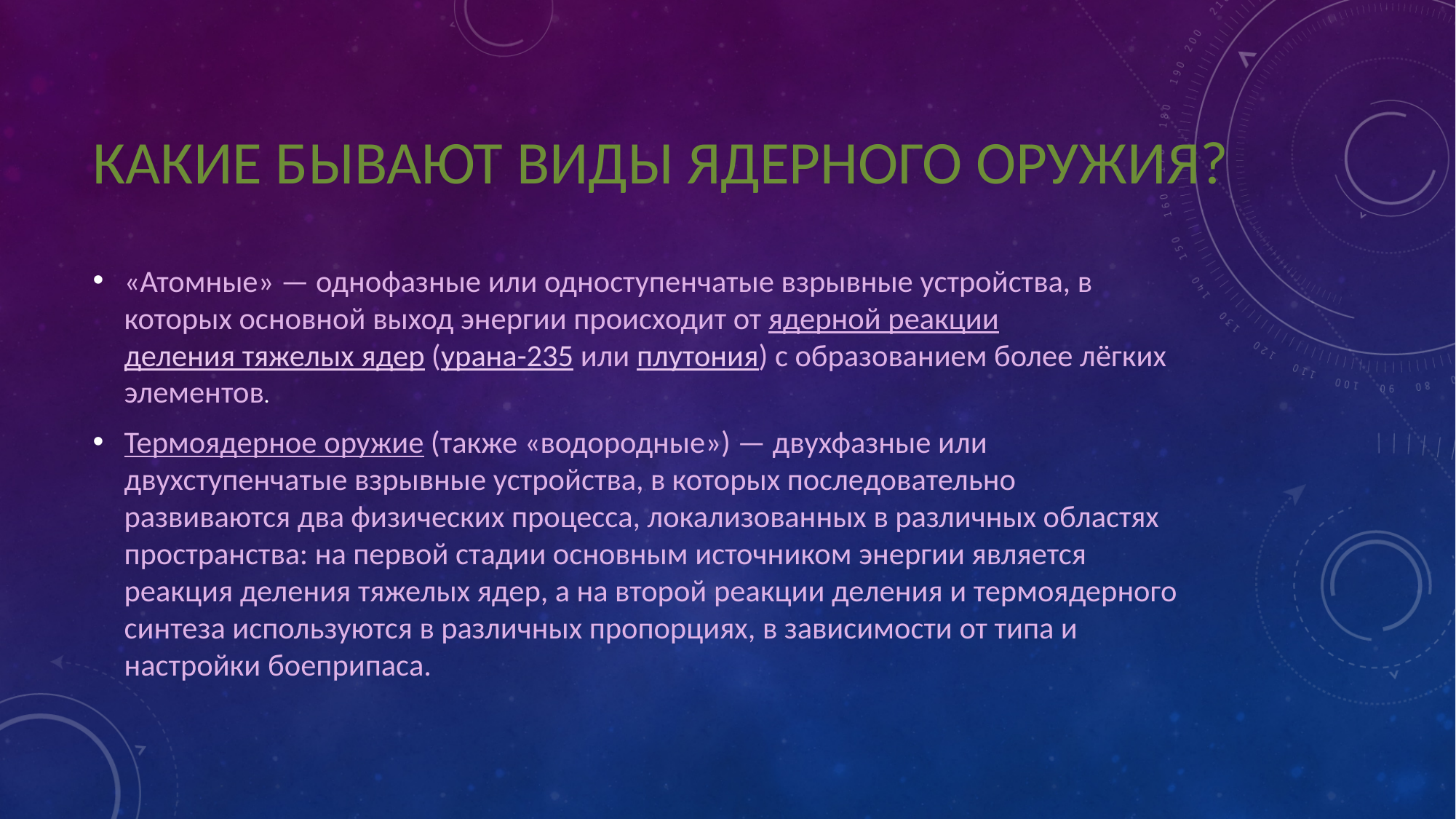

# Какие бывают виды Ядерного оружия?
«Атомные» — однофазные или одноступенчатые взрывные устройства, в которых основной выход энергии происходит от ядерной реакции деления тяжелых ядер (урана-235 или плутония) с образованием более лёгких элементов.
Термоядерное оружие (также «водородные») — двухфазные или двухступенчатые взрывные устройства, в которых последовательно развиваются два физических процесса, локализованных в различных областях пространства: на первой стадии основным источником энергии является реакция деления тяжелых ядер, а на второй реакции деления и термоядерного синтеза используются в различных пропорциях, в зависимости от типа и настройки боеприпаса.